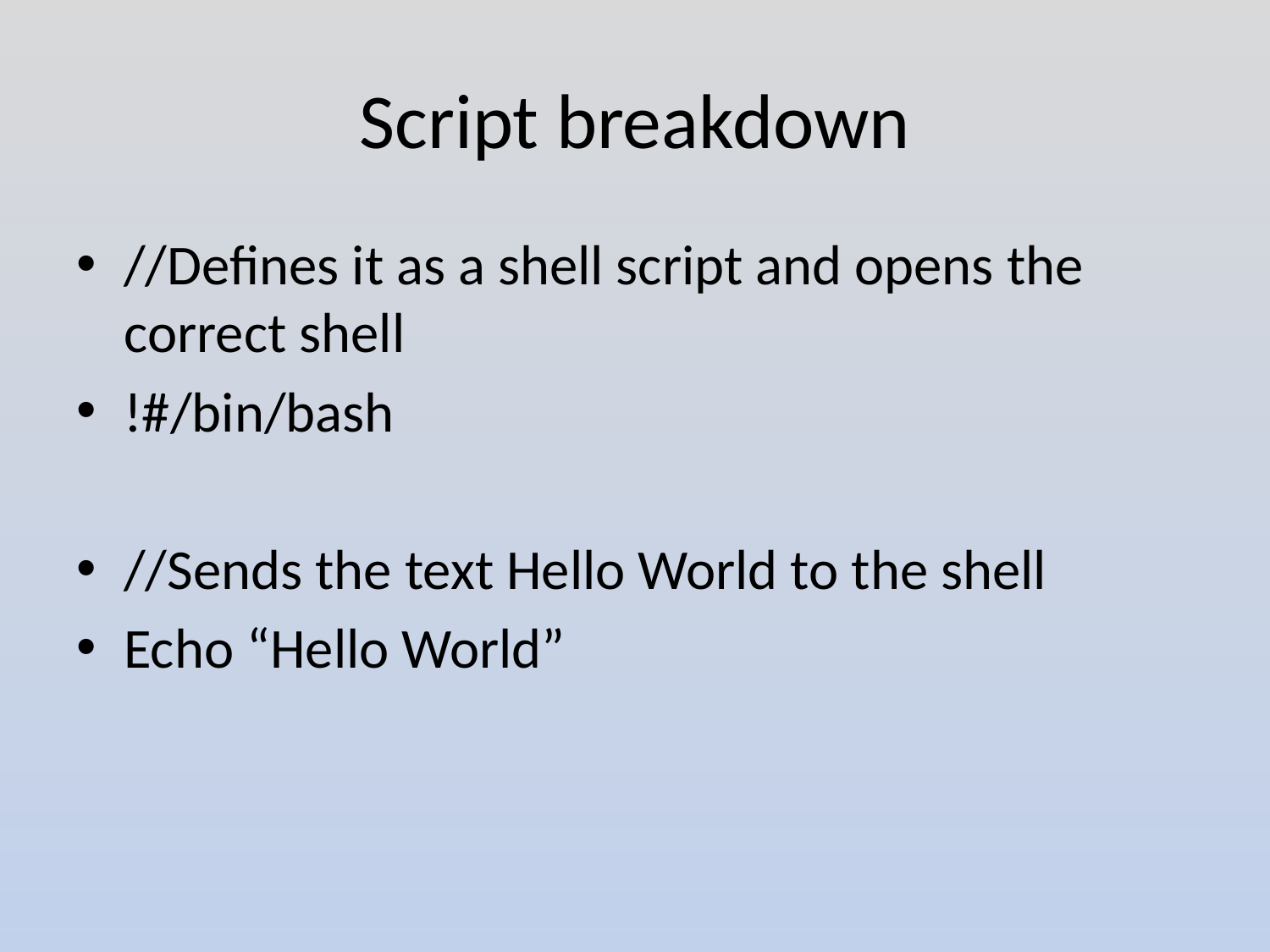

# Script breakdown
//Defines it as a shell script and opens the correct shell
!#/bin/bash

//Sends the text Hello World to the shell
Echo “Hello World”